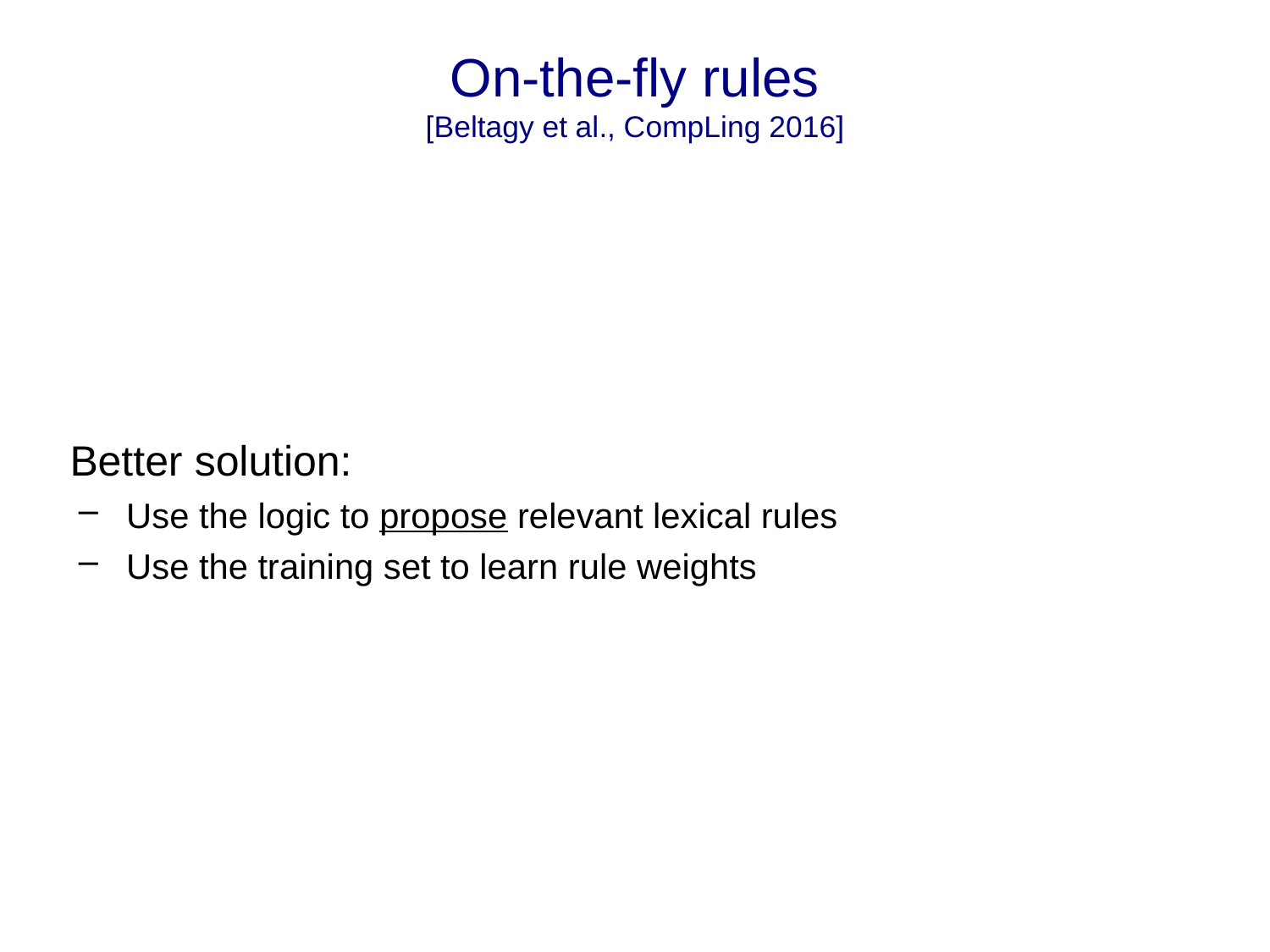

# On-the-fly rules
[Beltagy et al., CompLing 2016]
Better solution:
Use the logic to propose relevant lexical rules
Use the training set to learn rule weights
34